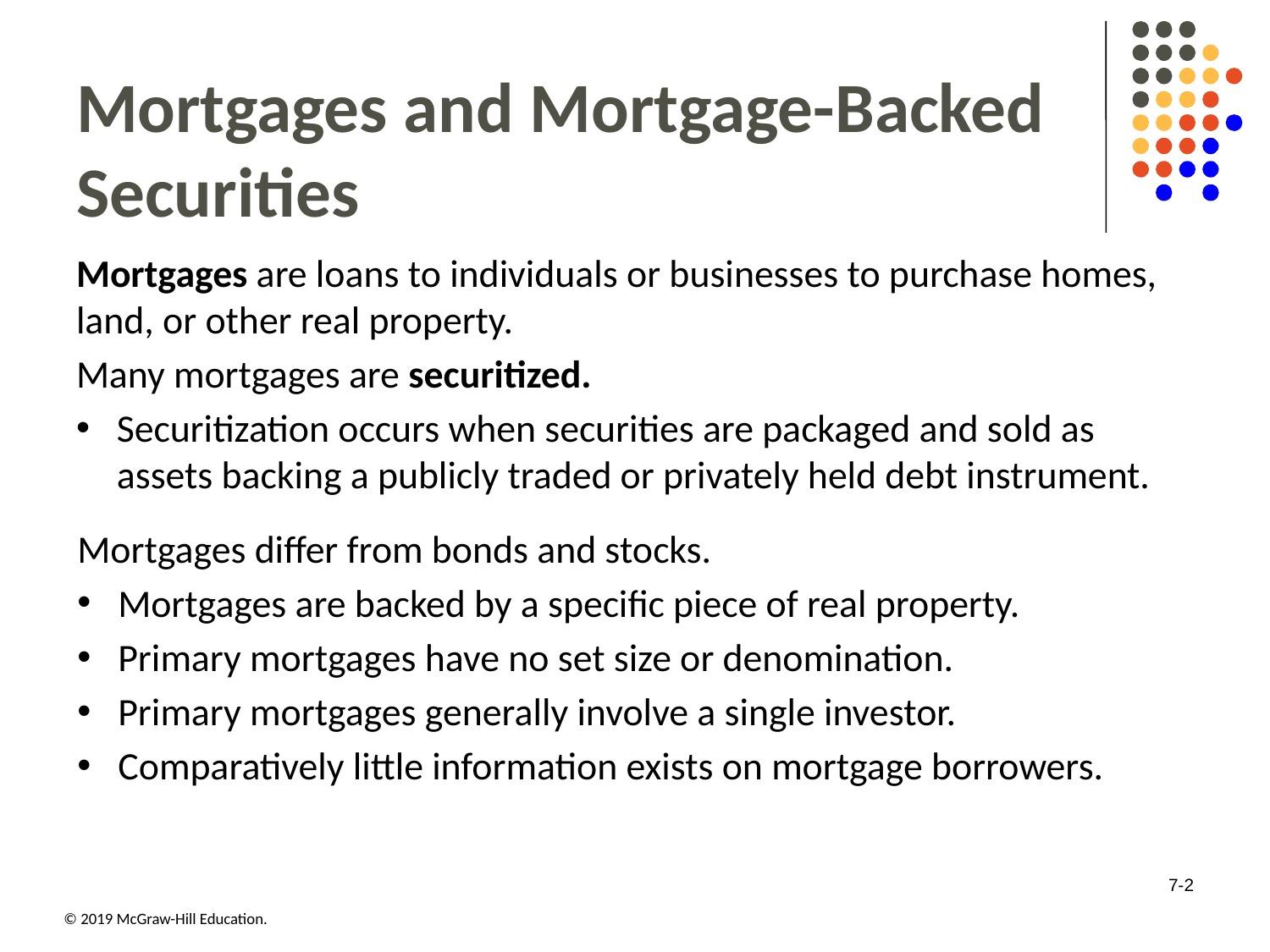

# Mortgages and Mortgage-Backed Securities
Mortgages are loans to individuals or businesses to purchase homes, land, or other real property.
Many mortgages are securitized.
Securitization occurs when securities are packaged and sold as assets backing a publicly traded or privately held debt instrument.
Mortgages differ from bonds and stocks.
Mortgages are backed by a specific piece of real property.
Primary mortgages have no set size or denomination.
Primary mortgages generally involve a single investor.
Comparatively little information exists on mortgage borrowers.
7-2